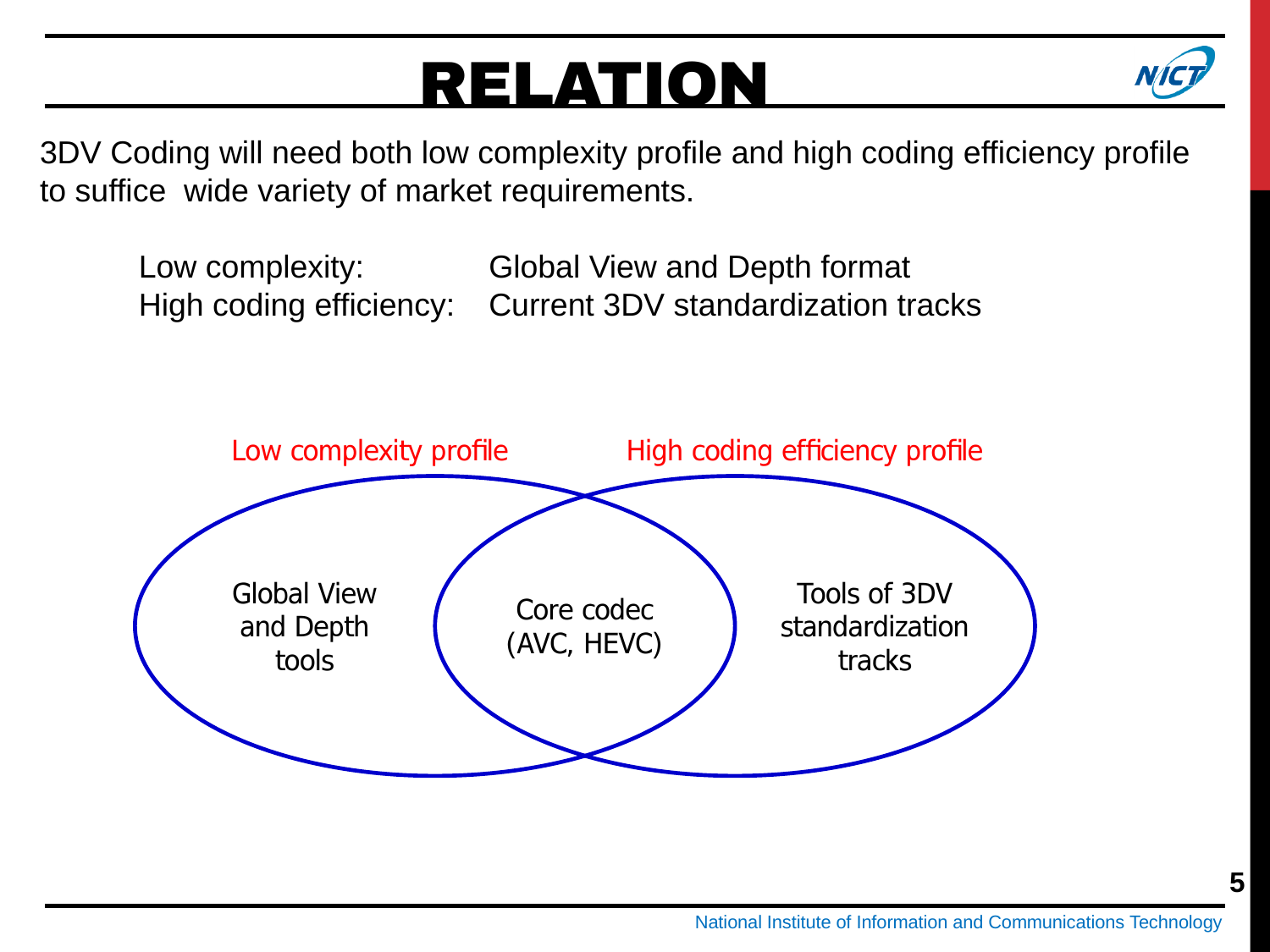

Relation
3DV Coding will need both low complexity profile and high coding efficiency profile to suffice  wide variety of market requirements.

	Low complexity: 	Global View and Depth format
  	High coding efficiency: 	Current 3DV standardization tracks
Low complexity profile
High coding efficiency profile

Global View and Depth tools
Core codec
(AVC, HEVC)
Tools of 3DV standardization tracks
5